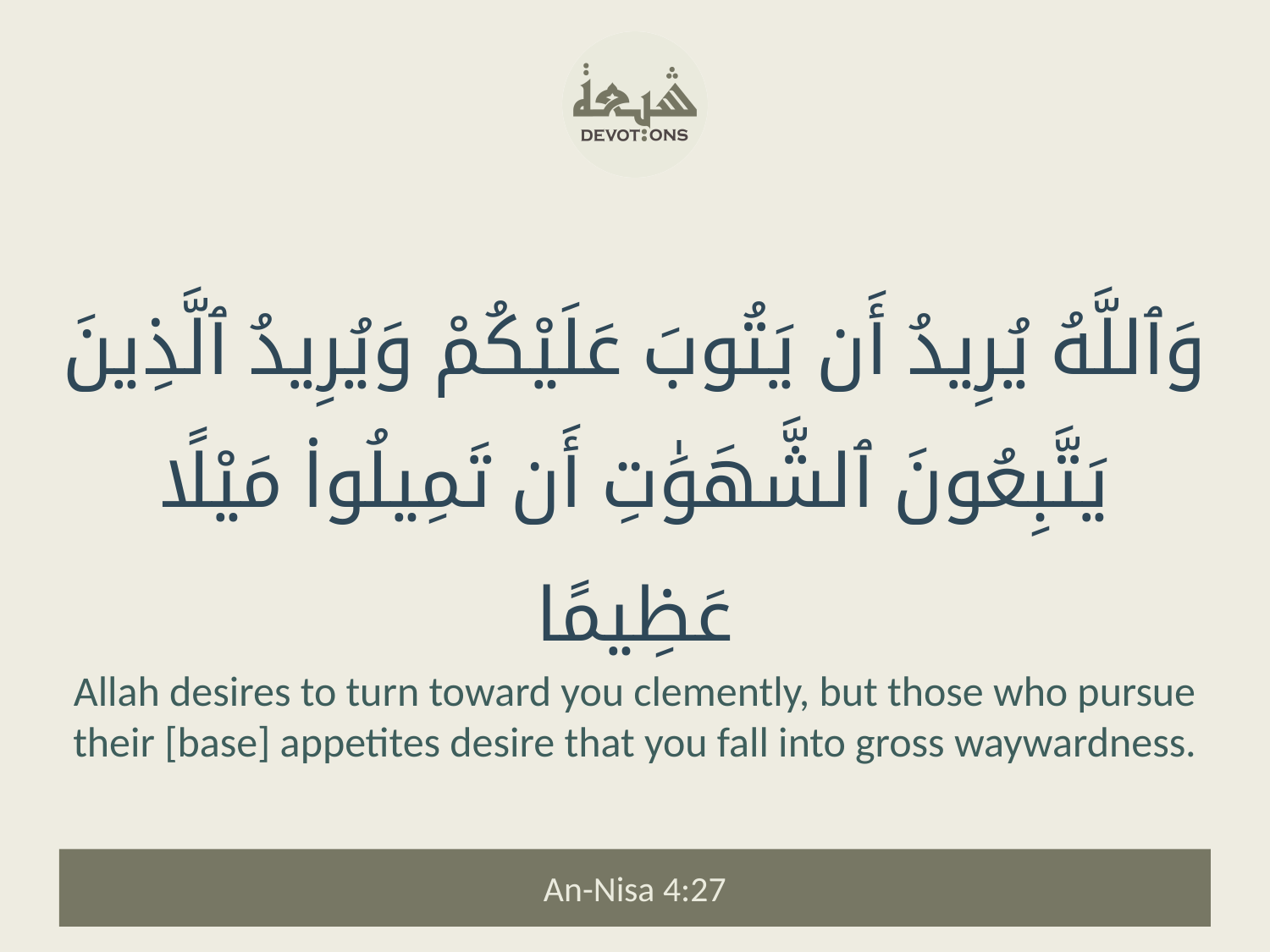

وَٱللَّهُ يُرِيدُ أَن يَتُوبَ عَلَيْكُمْ وَيُرِيدُ ٱلَّذِينَ يَتَّبِعُونَ ٱلشَّهَوَٰتِ أَن تَمِيلُوا۟ مَيْلًا عَظِيمًا
Allah desires to turn toward you clemently, but those who pursue their [base] appetites desire that you fall into gross waywardness.
An-Nisa 4:27